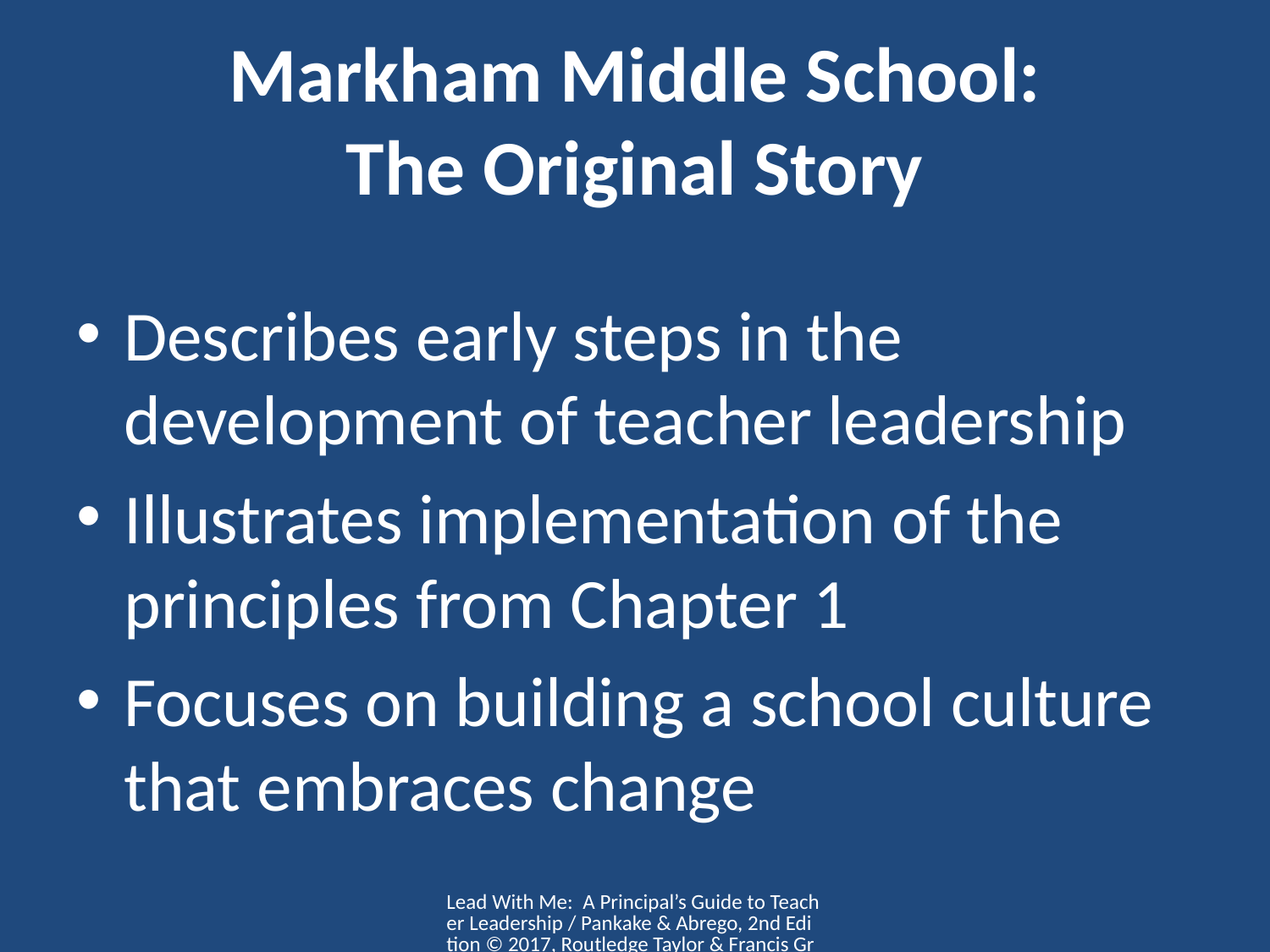

# Markham Middle School: The Original Story
Describes early steps in the development of teacher leadership
Illustrates implementation of the principles from Chapter 1
Focuses on building a school culture that embraces change
Lead With Me:  A Principal’s Guide to Teacher Leadership / Pankake & Abrego, 2nd Edition © 2017, Routledge Taylor & Francis Group